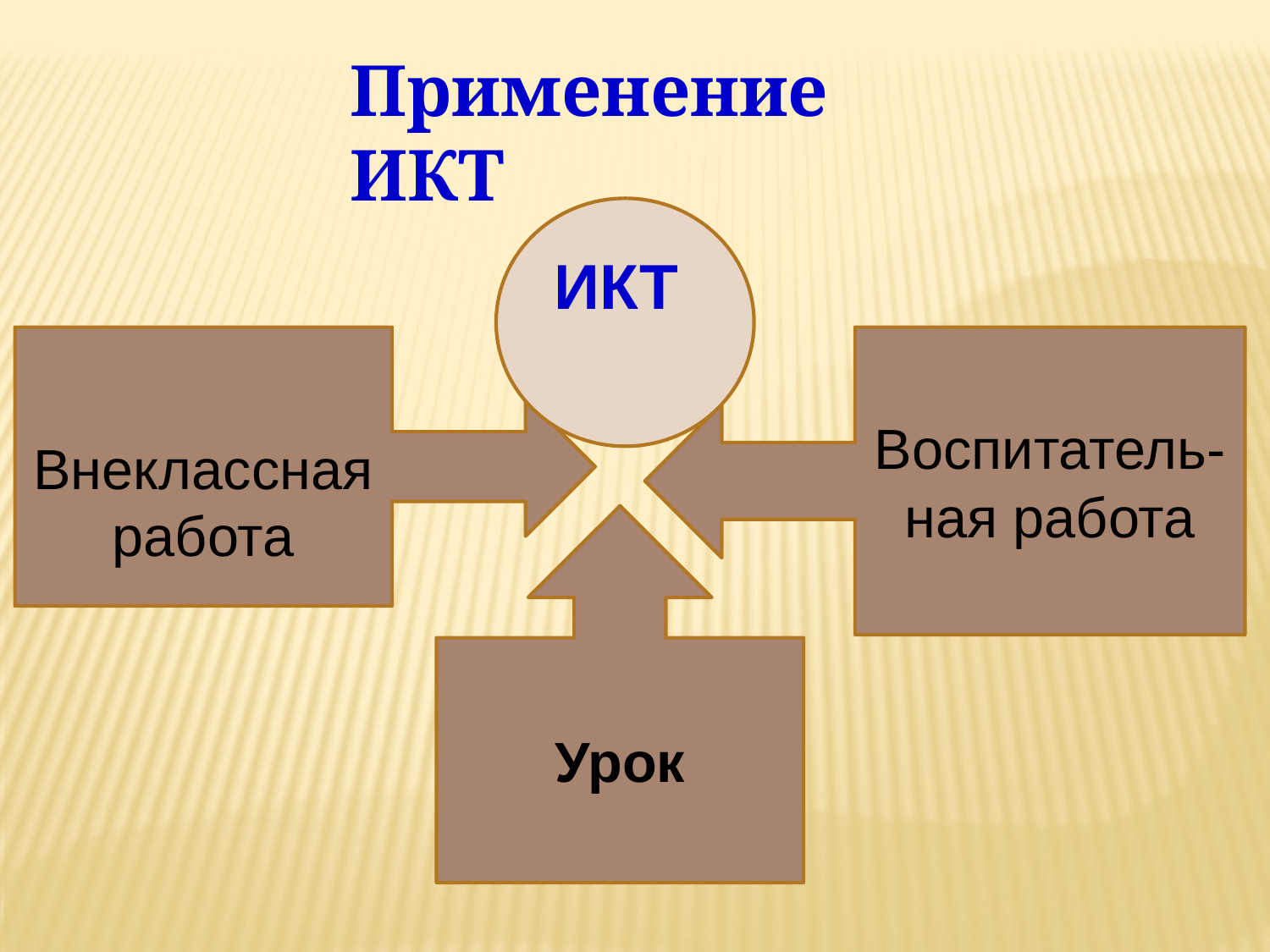

Применение ИКТ
ИКТ

Внеклассная работа
Воспитатель-ная работа
Урок